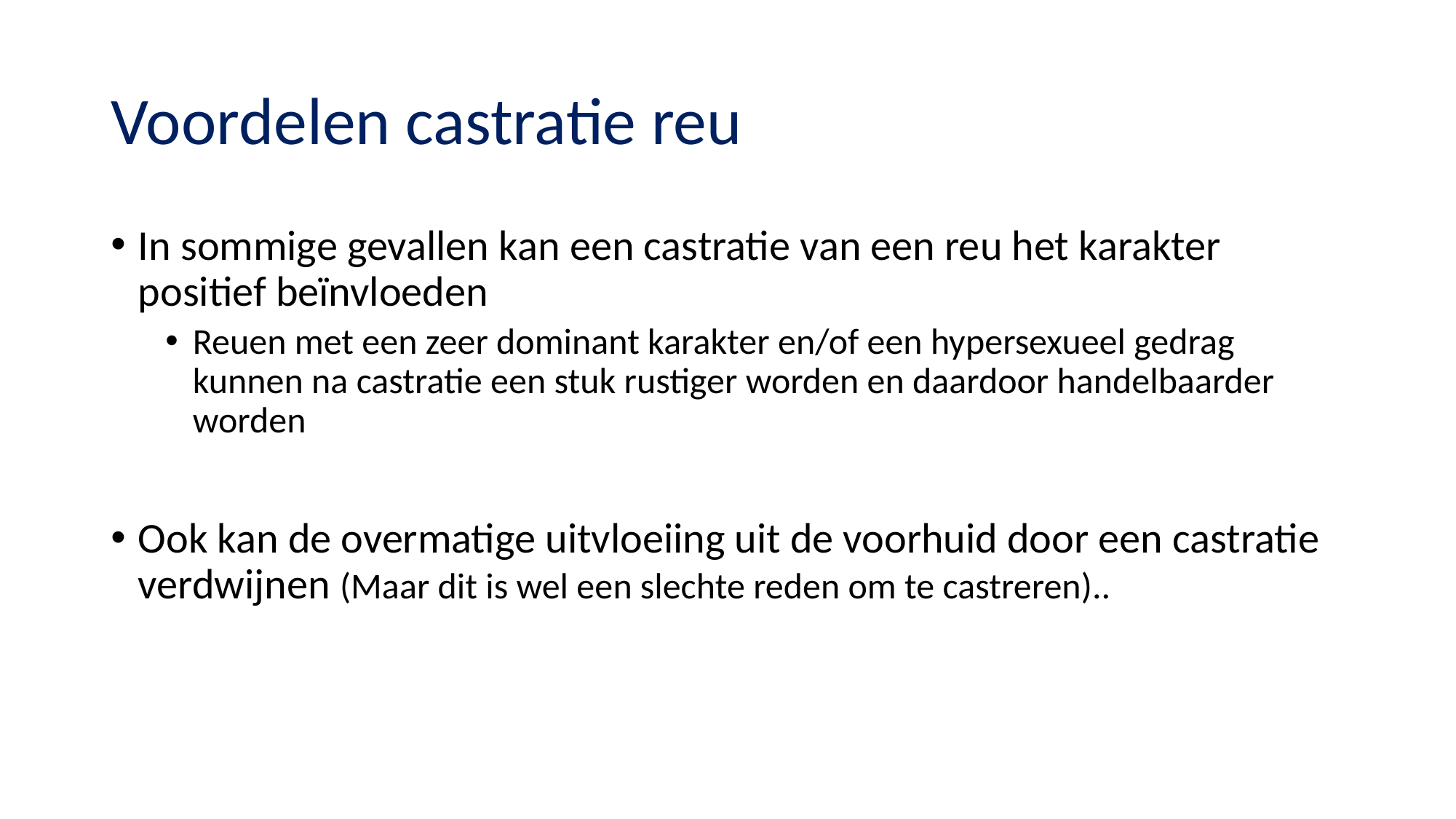

# Voordelen castratie reu
In sommige gevallen kan een castratie van een reu het karakter positief beïnvloeden
Reuen met een zeer dominant karakter en/of een hypersexueel gedrag kunnen na castratie een stuk rustiger worden en daardoor handelbaarder worden

Ook kan de overmatige uitvloeiing uit de voorhuid door een castratie verdwijnen (Maar dit is wel een slechte reden om te castreren)..